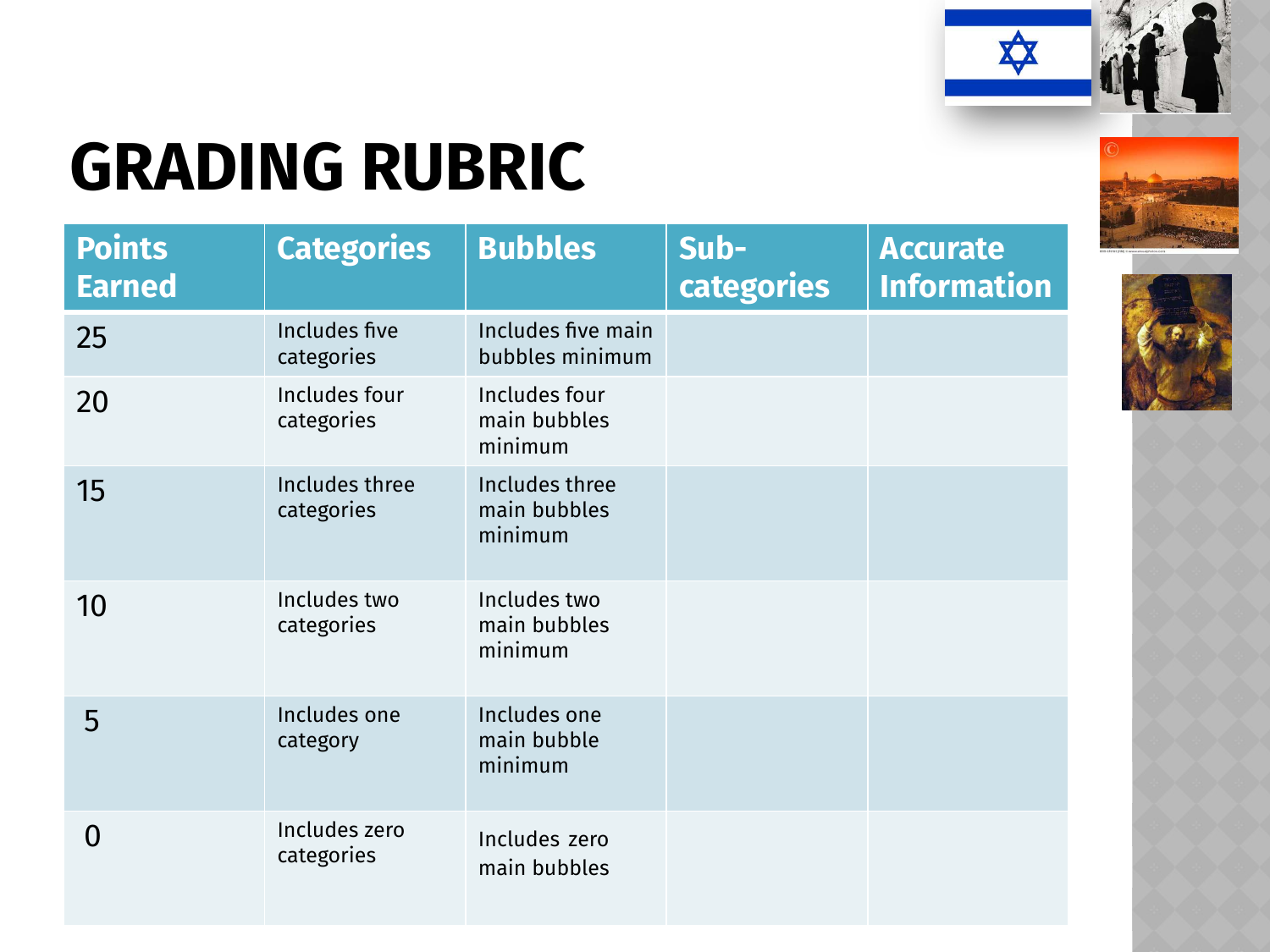

# Grading Rubric
| Points Earned | Categories | Bubbles | Sub-categories | Accurate Information |
| --- | --- | --- | --- | --- |
| 25 | Includes five categories | Includes five main bubbles minimum |  |  |
| 20 | Includes four categories | Includes four main bubbles minimum |  |  |
| 15 | Includes three categories | Includes three main bubbles minimum |  |  |
| 10 | Includes two categories | Includes two main bubbles minimum |  |  |
| 5 | Includes one category | Includes one main bubble minimum |  |  |
| 0 | Includes zero categories | Includes zero main bubbles |  |  |